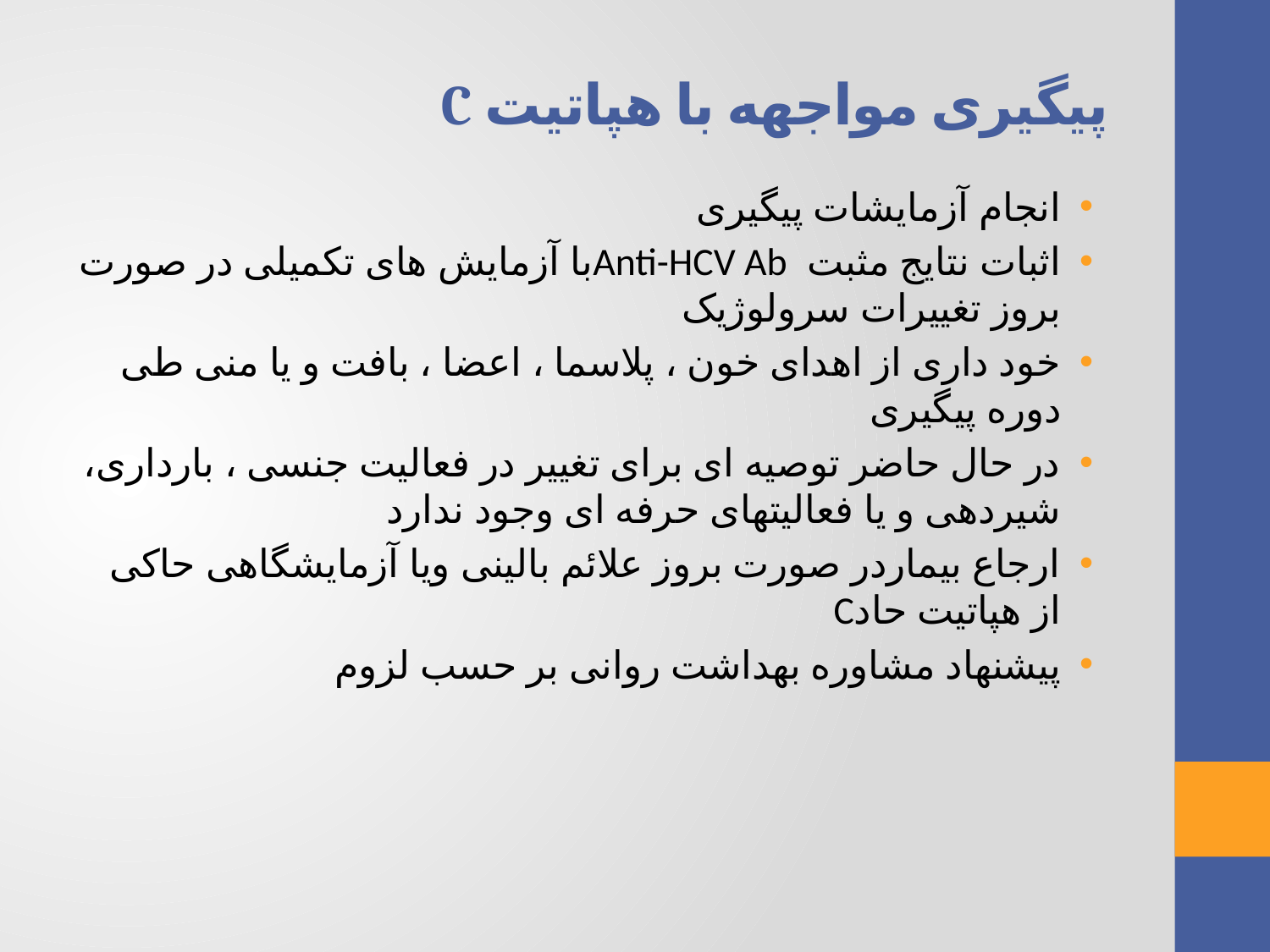

# پیگیری مواجهه با هپاتيت C
انجام آزمایشات پیگیری
اثبات نتايج مثبت  Anti-HCV Abبا آزمايش های تكميلی در صورت بروز تغییرات سرولوژیک
خود داری از اهدای خون ، پلاسما ، اعضا ، بافت و يا منی طی دوره پيگيری
در حال حاضر توصيه ای برای تغيير در فعاليت جنسی ، بارداری، شيردهی و يا فعاليتهای حرفه ای وجود ندارد
ارجاع بیماردر صورت بروز علائم بالینی ویا آزمایشگاهی حاکی از هپاتیت حادC
پيشنهاد مشاوره بهداشت روانی بر حسب لزوم